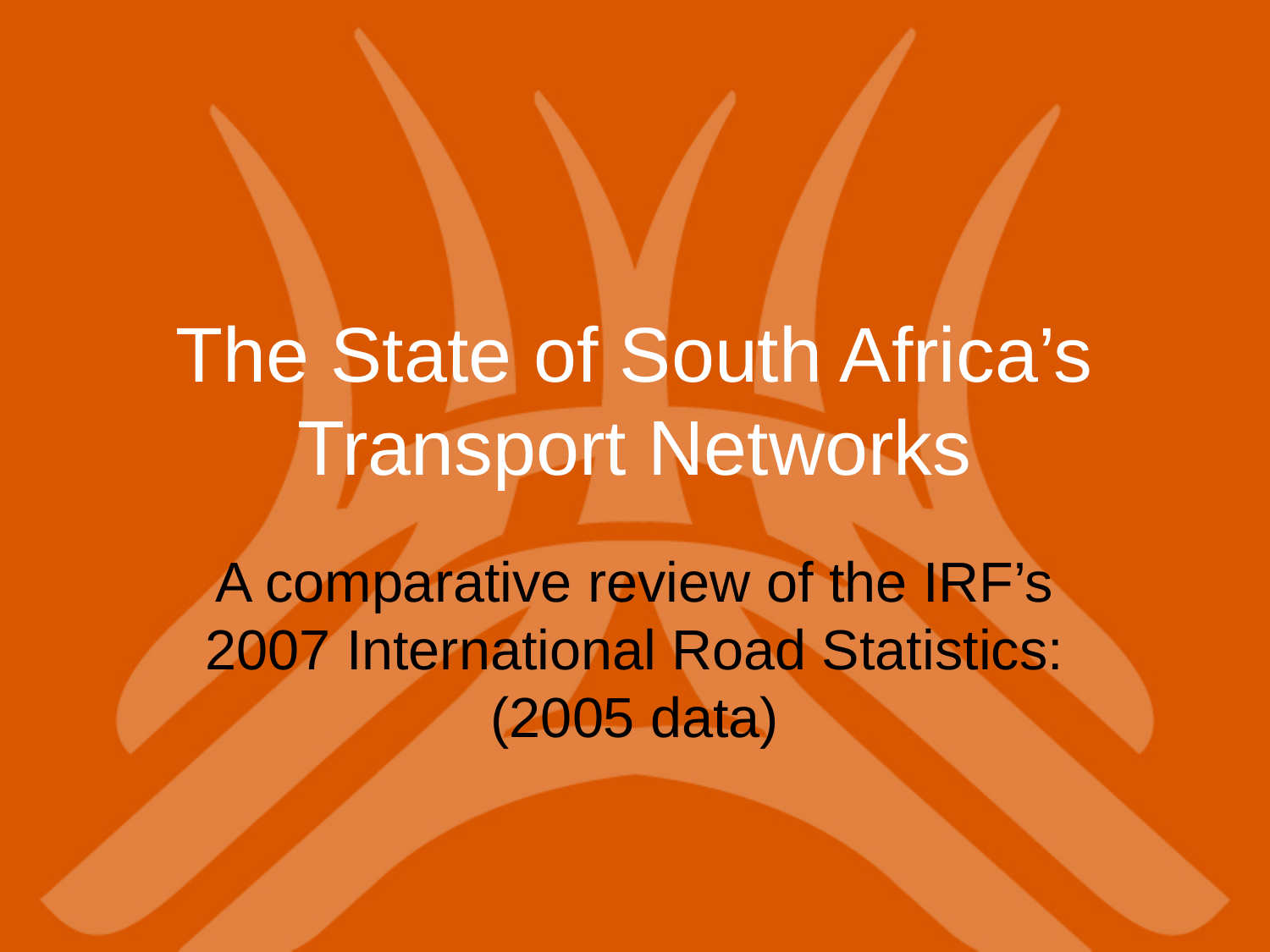

# The State of South Africa’s Transport Networks
A comparative review of the IRF’s 2007 International Road Statistics:
(2005 data)